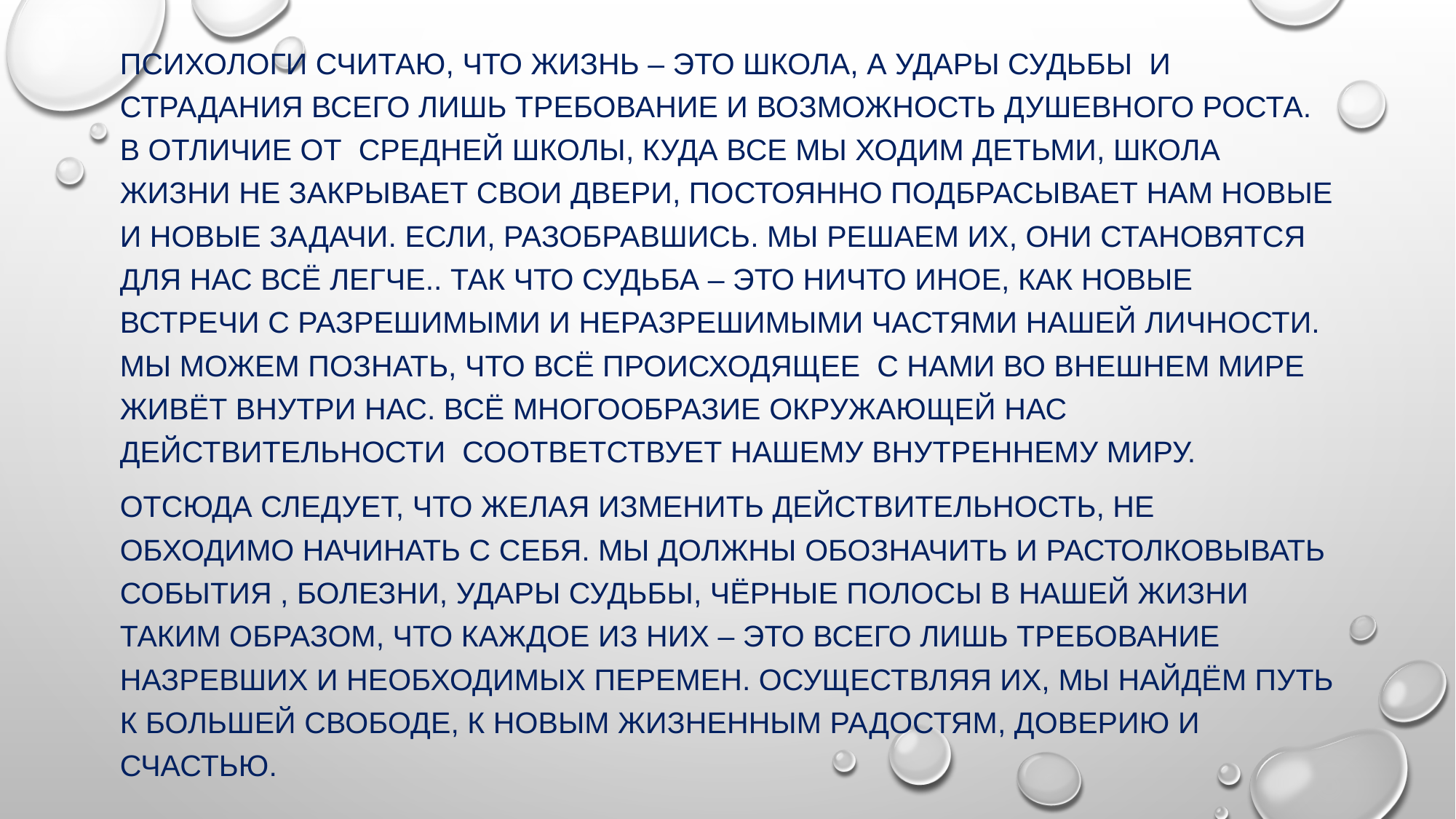

Психологи считаю, что жизнь – это школа, а удары судьбы  и страдания всего лишь требование и возможность душевного роста. В отличие от  средней школы, куда все мы ходим детьми, школа жизни не закрывает свои двери, постоянно подбрасывает нам новые и новые задачи. Если, разобравшись. Мы решаем их, они становятся для нас всё легче.. Так что судьба – это ничто иное, как новые встречи с разрешимыми и неразрешимыми частями нашей личности. Мы можем познать, что всё происходящее  с нами во внешнем мире  живёт внутри нас. Всё многообразие окружающей нас действительности  соответствует нашему внутреннему миру.
Отсюда следует, что желая изменить действительность, не обходимо начинать с себя. Мы должны обозначить и растолковывать события , болезни, удары судьбы, чёрные полосы в нашей жизни таким образом, что каждое из них – это всего лишь требование  назревших и необходимых перемен. Осуществляя их, мы найдём путь к большей свободе, к новым жизненным радостям, доверию и счастью.